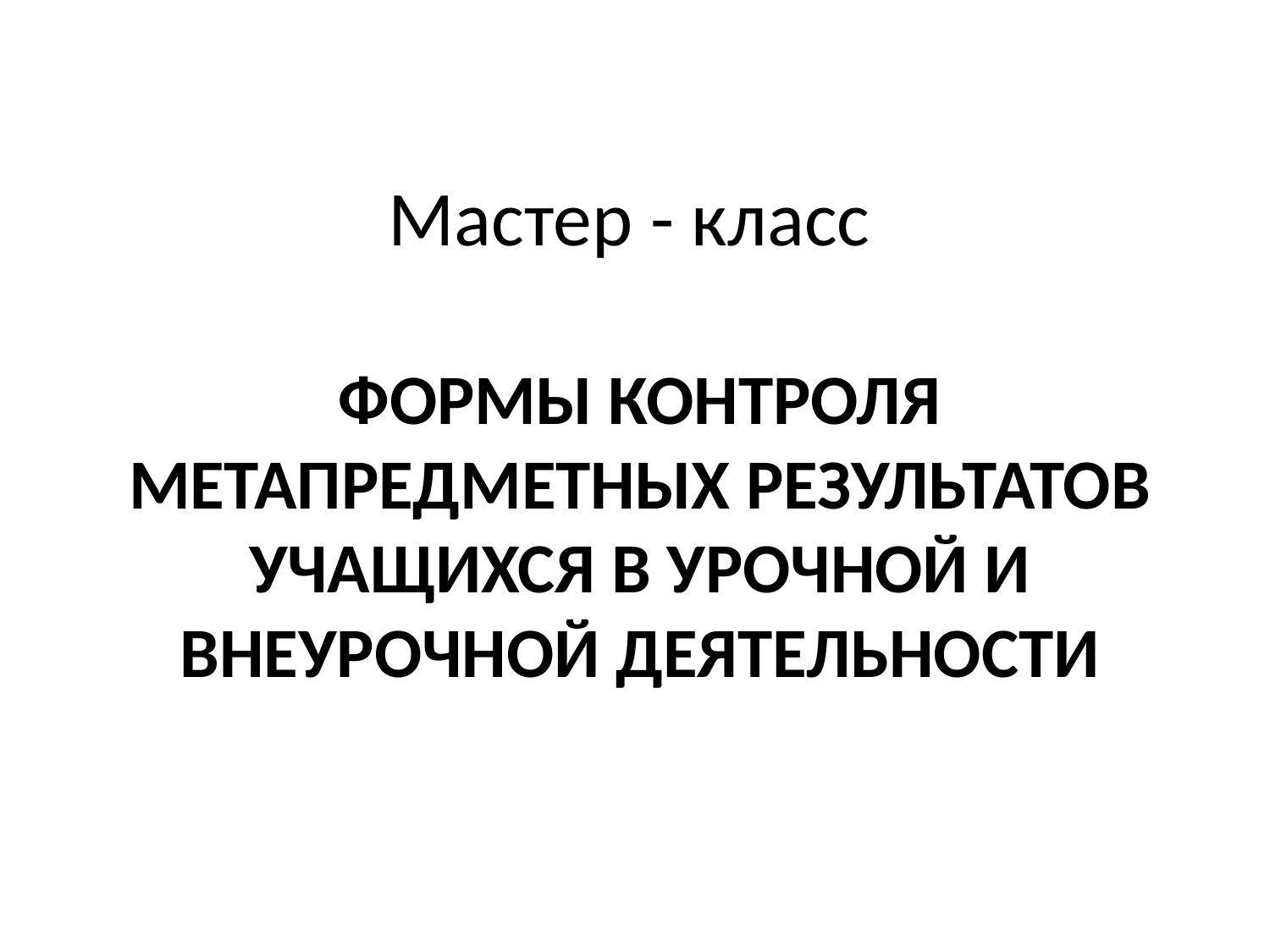

Мастер - класс
# Формы контроля метапредметных результатов учащихся в урочной и внеурочной деятельности